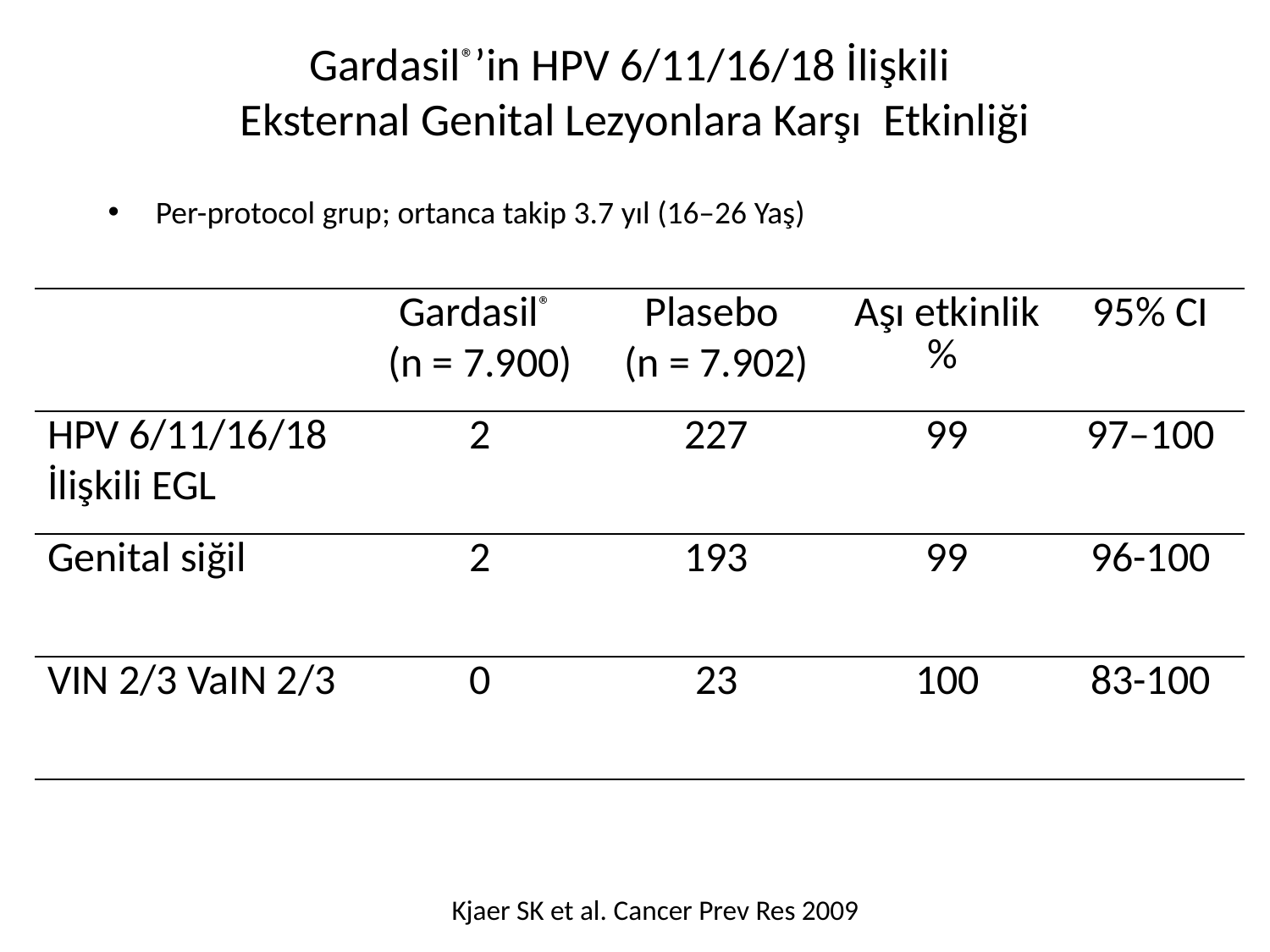

# Gardasil®’in HPV 6/11/16/18 İlişkili Eksternal Genital Lezyonlara Karşı  Etkinliği
Per-protocol grup; ortanca takip 3.7 yıl (16–26 Yaş)

|  | Gardasil® (n = 7.900) | Plasebo (n = 7.902) | Aşı etkinlik % | 95% CI |
| --- | --- | --- | --- | --- |
| HPV 6/11/16/18 İlişkili EGL | 2 | 227 | 99 | 97–100 |
| Genital siğil | 2 | 193 | 99 | 96-100 |
| VIN 2/3 VaIN 2/3 | 0 | 23 | 100 | 83-100 |
Kjaer SK et al. Cancer Prev Res 2009